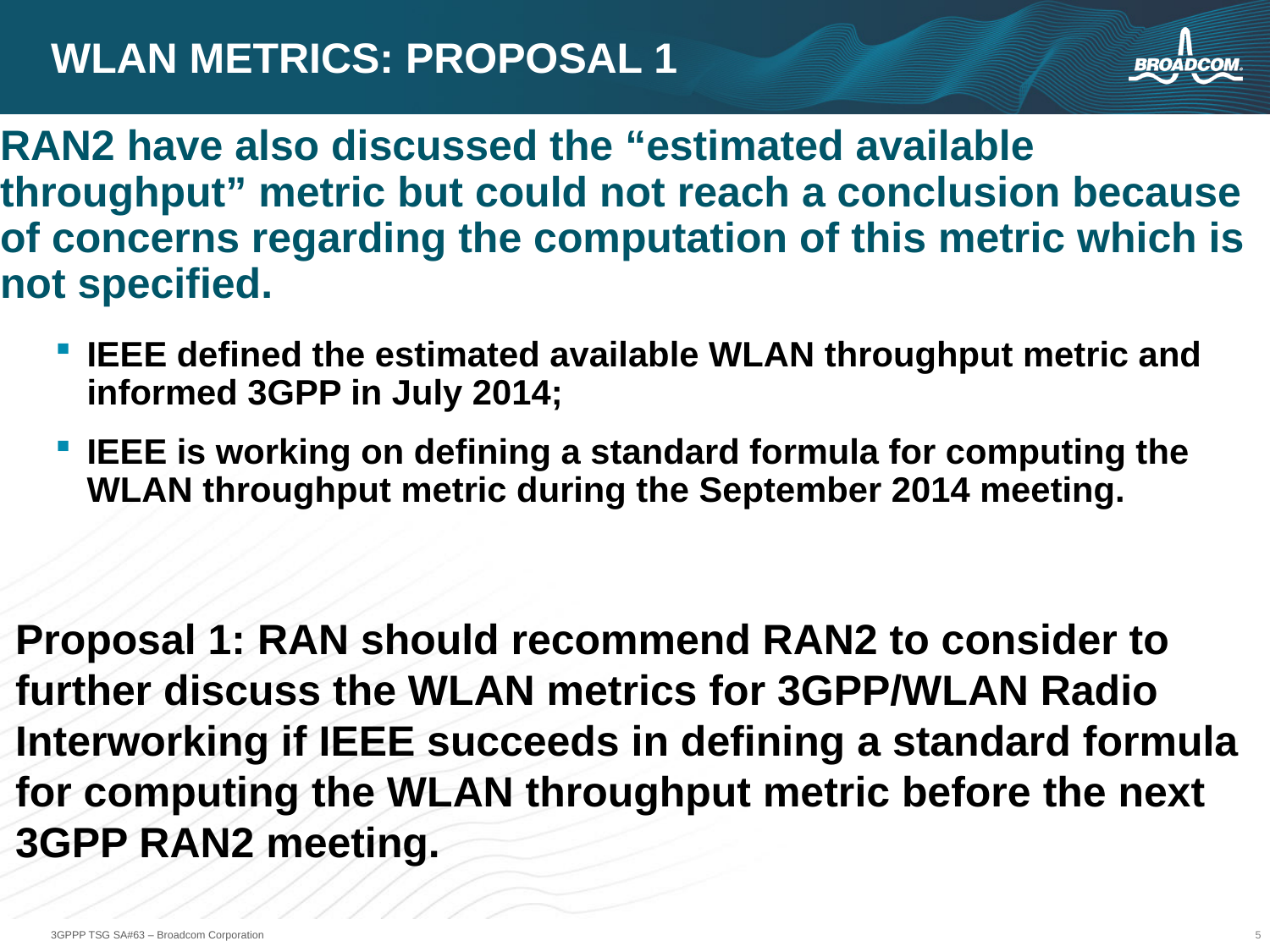

# WLAN Metrics: Proposal 1
RAN2 have also discussed the “estimated available throughput” metric but could not reach a conclusion because of concerns regarding the computation of this metric which is not specified.
IEEE defined the estimated available WLAN throughput metric and informed 3GPP in July 2014;
IEEE is working on defining a standard formula for computing the WLAN throughput metric during the September 2014 meeting.
Proposal 1: RAN should recommend RAN2 to consider to further discuss the WLAN metrics for 3GPP/WLAN Radio Interworking if IEEE succeeds in defining a standard formula for computing the WLAN throughput metric before the next 3GPP RAN2 meeting.